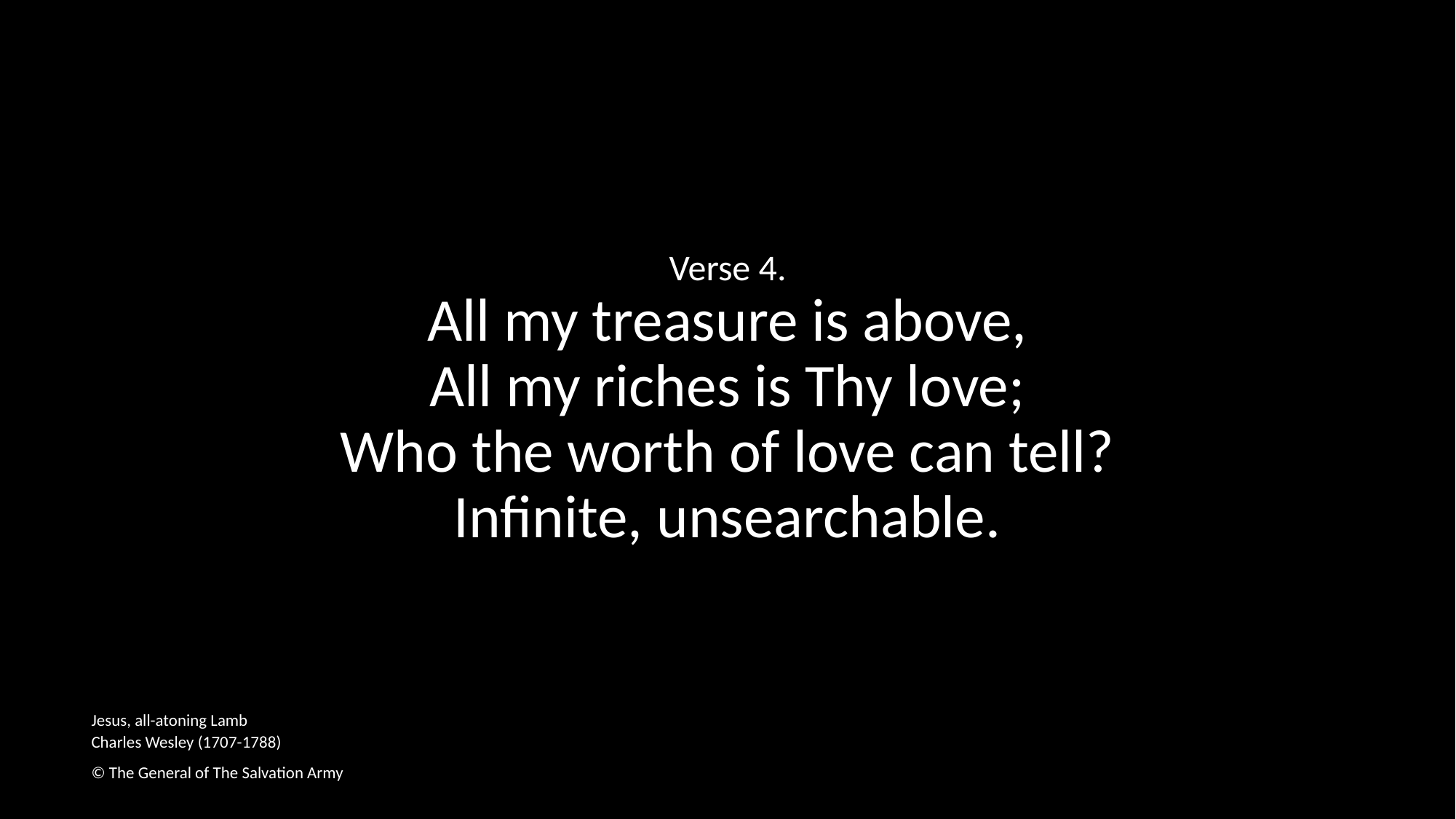

Verse 4.
All my treasure is above,
All my riches is Thy love;
Who the worth of love can tell?
Infinite, unsearchable.
Jesus, all-atoning Lamb
Charles Wesley (1707-1788)
© The General of The Salvation Army